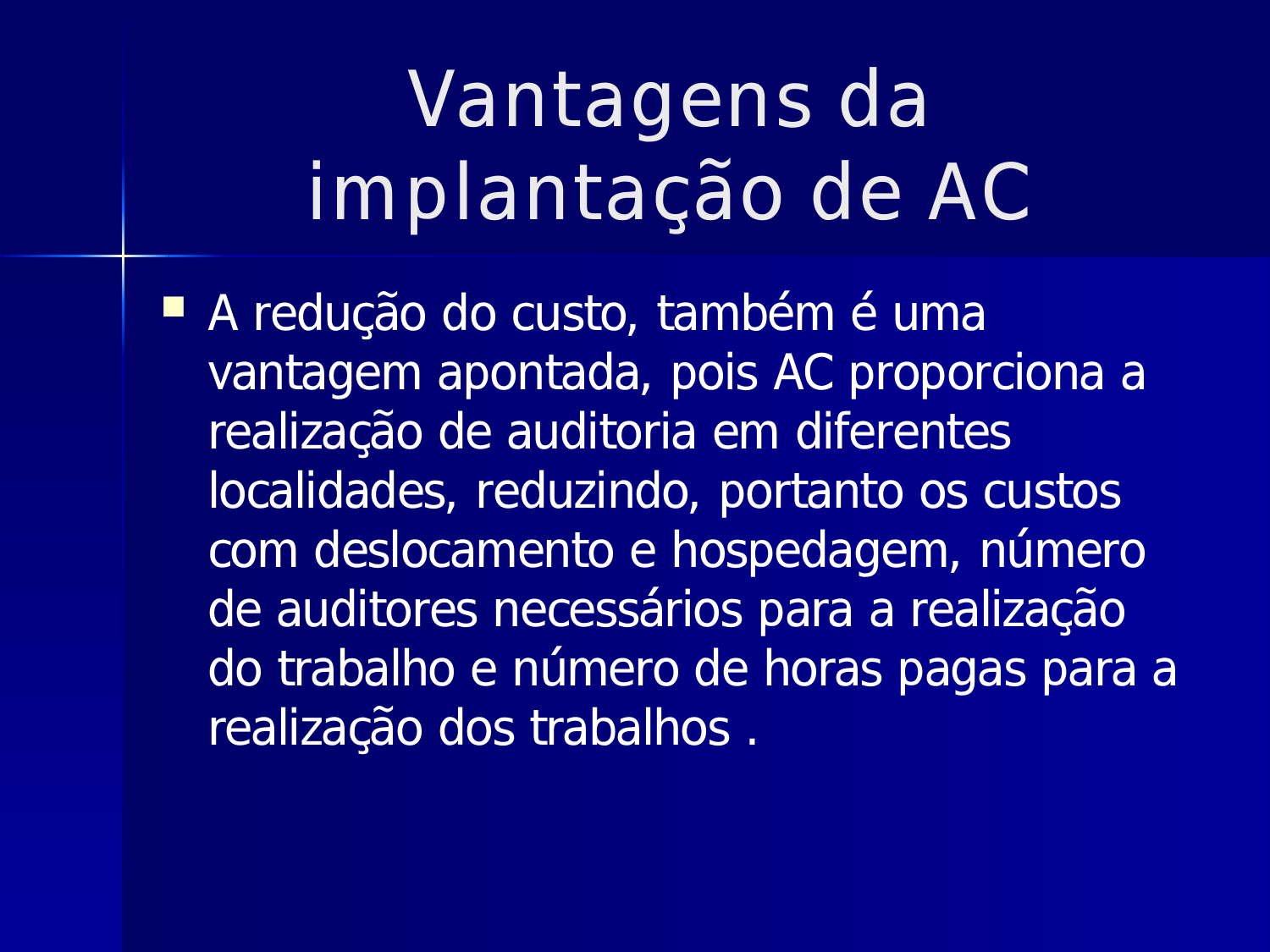

# Vantagens da implantação de AC
A redução do custo, também é uma vantagem apontada, pois AC proporciona a realização de auditoria em diferentes localidades, reduzindo, portanto os custos com deslocamento e hospedagem, número de auditores necessários para a realização do trabalho e número de horas pagas para a realização dos trabalhos .